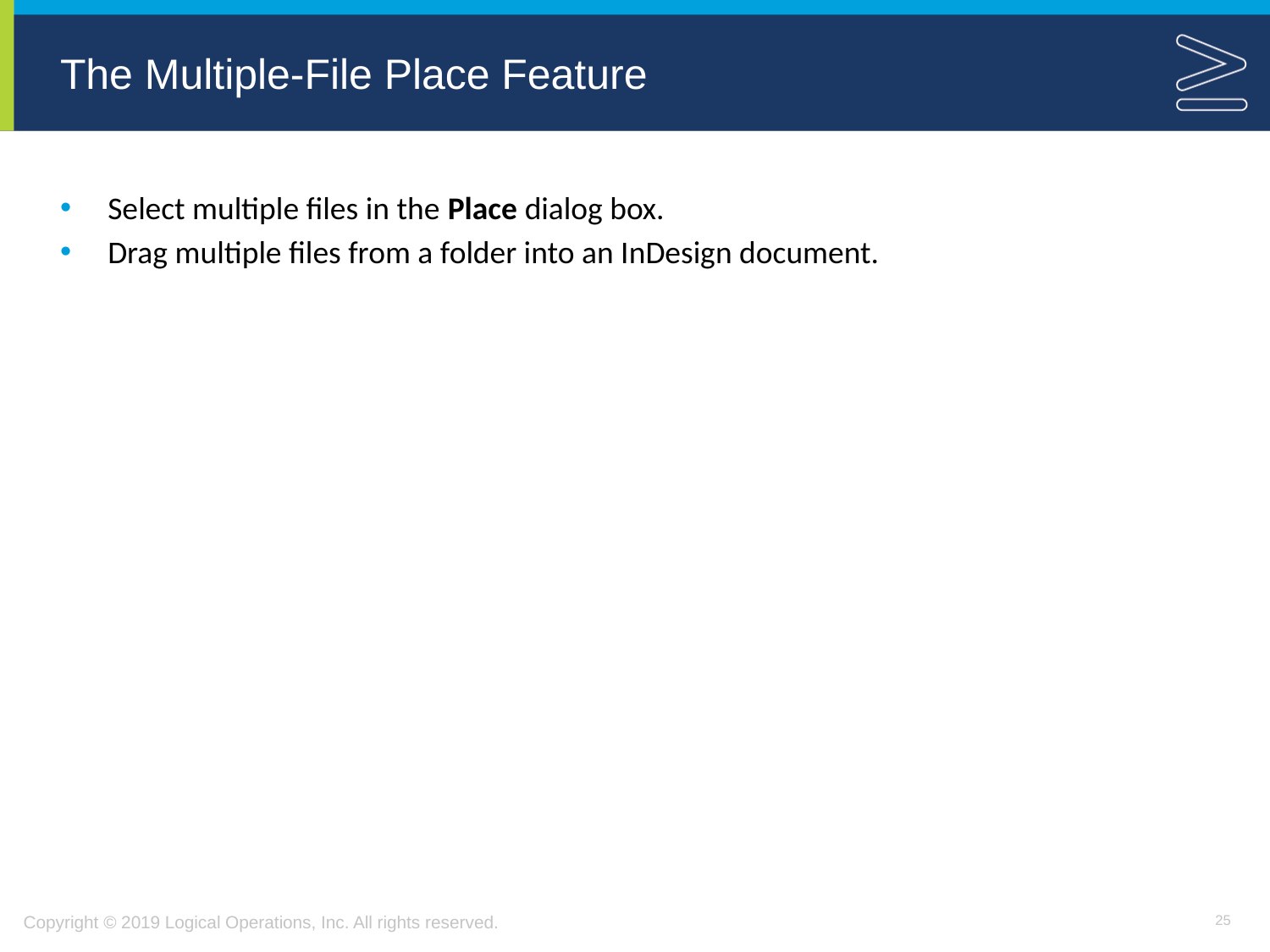

# The Multiple-File Place Feature
Select multiple files in the Place dialog box.
Drag multiple files from a folder into an InDesign document.

25